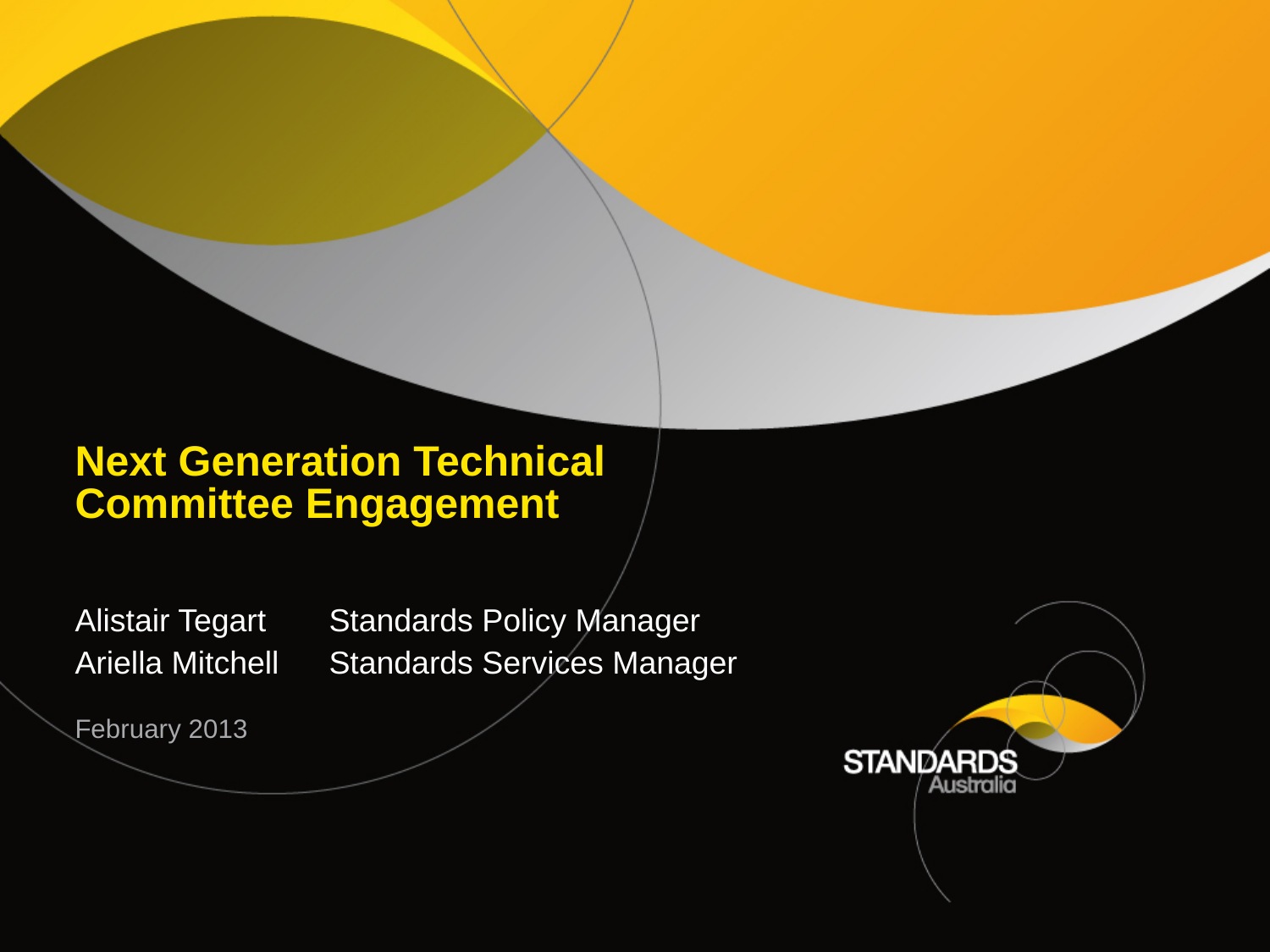

# Next Generation Technical Committee Engagement
Alistair Tegart 	Standards Policy Manager
Ariella Mitchell 	Standards Services Manager
February 2013